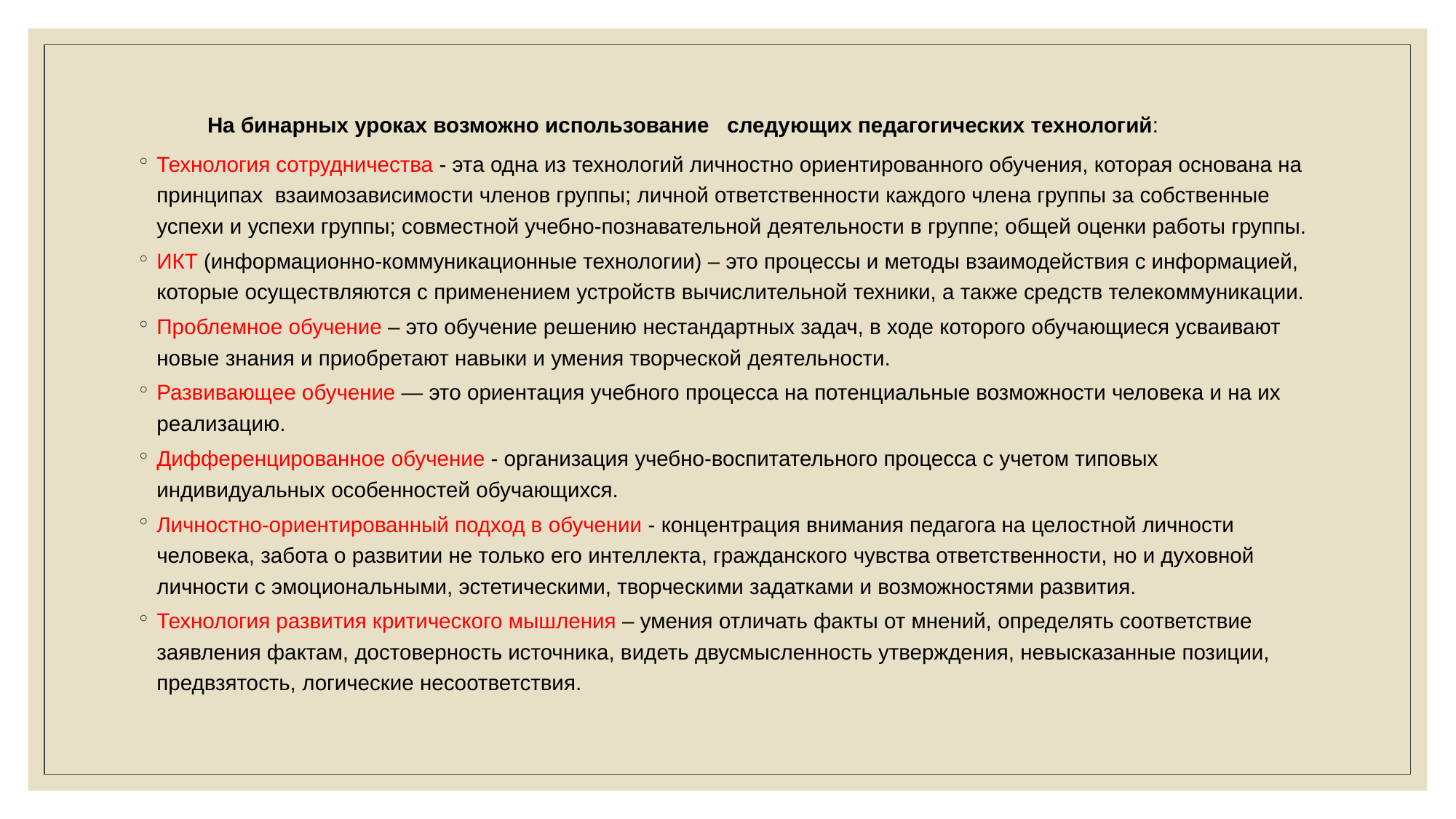

На бинарных уроках возможно использование   следующих педагогических технологий:
Технология сотрудничества - эта одна из технологий личностно ориентированного обучения, которая основана на принципах  взаимозависимости членов группы; личной ответственности каждого члена группы за собственные успехи и успехи группы; совместной учебно-познавательной деятельности в группе; общей оценки работы группы.
ИКТ (информационно-коммуникационные технологии) – это процессы и методы взаимодействия с информацией, которые осуществляются с применением устройств вычислительной техники, а также средств телекоммуникации.
Проблемное обучение – это обучение решению нестандартных задач, в ходе которого обучающиеся усваивают новые знания и приобретают навыки и умения творческой деятельности.
Развивающее обучение — это ориентация учебного процесса на потенциальные возможности человека и на их реализацию.
Дифференцированное обучение - организация учебно-воспитательного процесса с учетом типовых индивидуальных особенностей обучающихся.
Личностно-ориентированный подход в обучении - концентрация внимания педагога на целостной личности человека, забота о развитии не только его интеллекта, гражданского чувства ответственности, но и духовной личности с эмоциональными, эстетическими, творческими задатками и возможностями развития.
Технология развития критического мышления – умения отличать факты от мнений, определять соответствие заявления фактам, достоверность источника, видеть двусмысленность утверждения, невысказанные позиции, предвзятость, логические несоответствия.